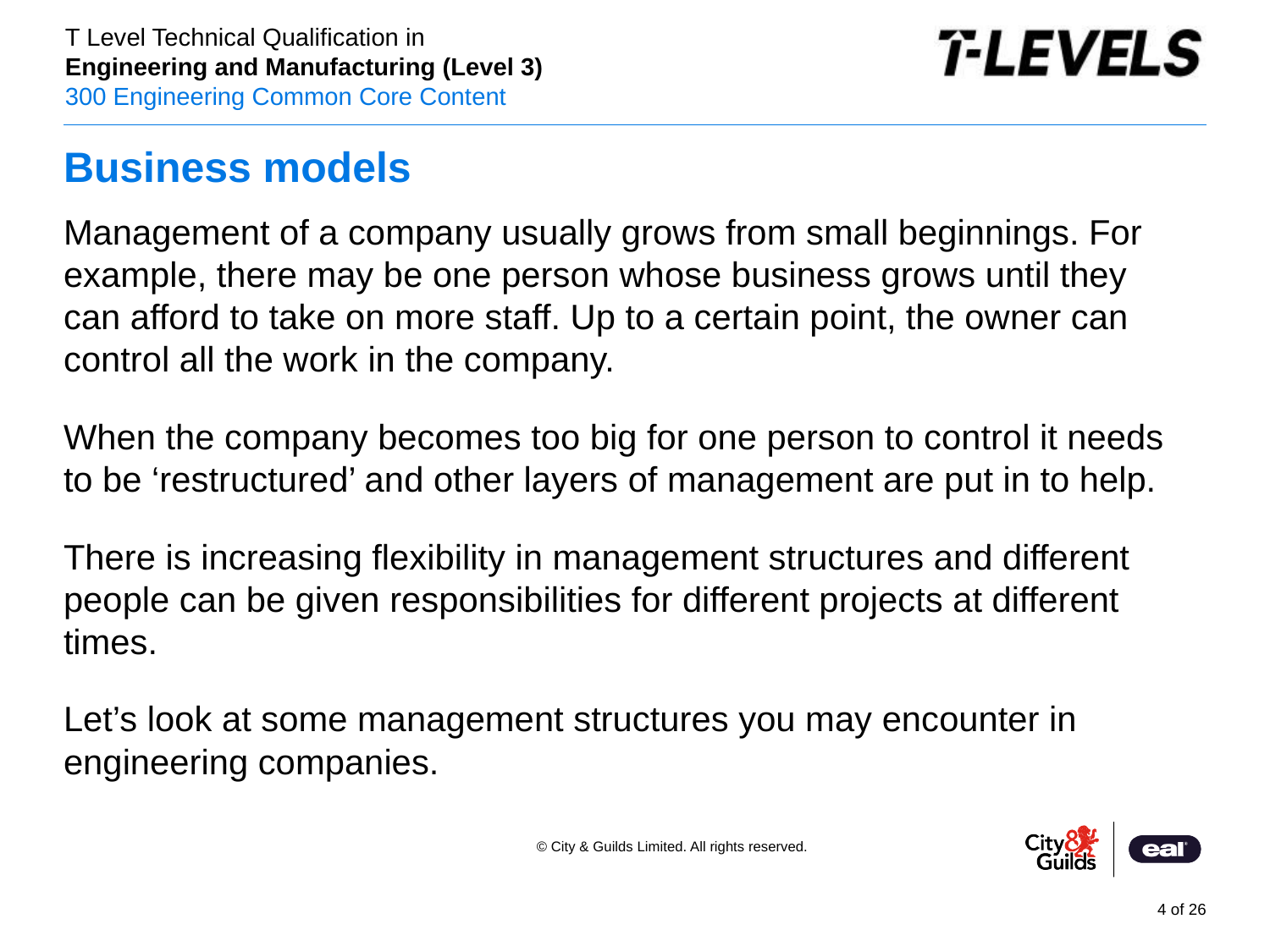

# Business models
Management of a company usually grows from small beginnings. For example, there may be one person whose business grows until they can afford to take on more staff. Up to a certain point, the owner can control all the work in the company.
When the company becomes too big for one person to control it needs to be ‘restructured’ and other layers of management are put in to help.
There is increasing flexibility in management structures and different people can be given responsibilities for different projects at different times.
Let’s look at some management structures you may encounter in engineering companies.